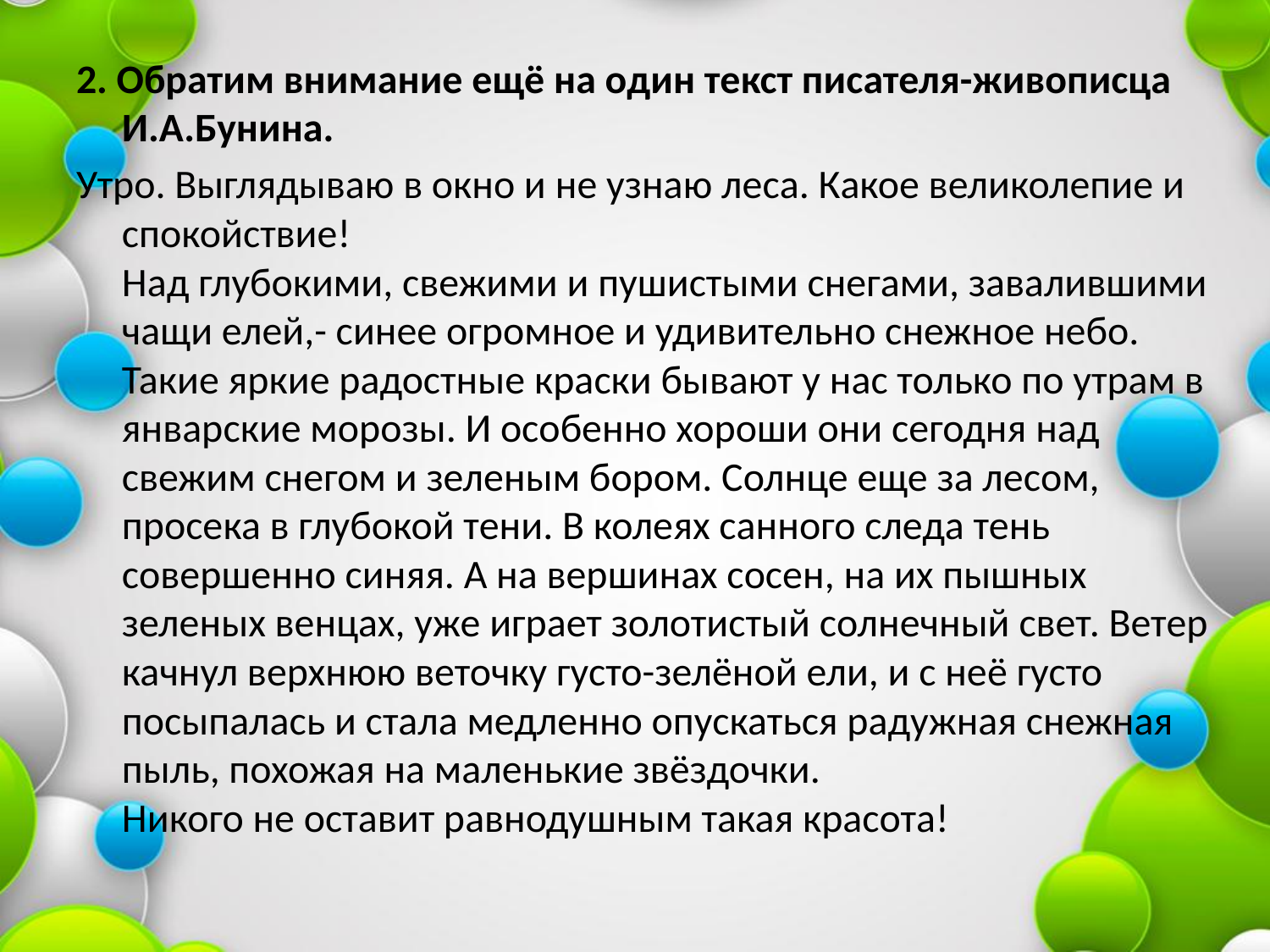

2. Обратим внимание ещё на один текст писателя-живописца И.А.Бунина.
Утро. Выглядываю в окно и не узнаю леса. Какое великолепие и спокойствие!
Над глубокими, свежими и пушистыми снегами, завалившими чащи елей,- синее огромное и удивительно снежное небо. Такие яркие радостные краски бывают у нас только по утрам в январские морозы. И особенно хороши они сегодня над свежим снегом и зеленым бором. Солнце еще за лесом, просека в глубокой тени. В колеях санного следа тень совершенно синяя. А на вершинах сосен, на их пышных зеленых венцах, уже играет золотистый солнечный свет. Ветер качнул верхнюю веточку густо-зелёной ели, и с неё густо посыпалась и стала медленно опускаться радужная снежная пыль, похожая на маленькие звёздочки.
Никого не оставит равнодушным такая красота!